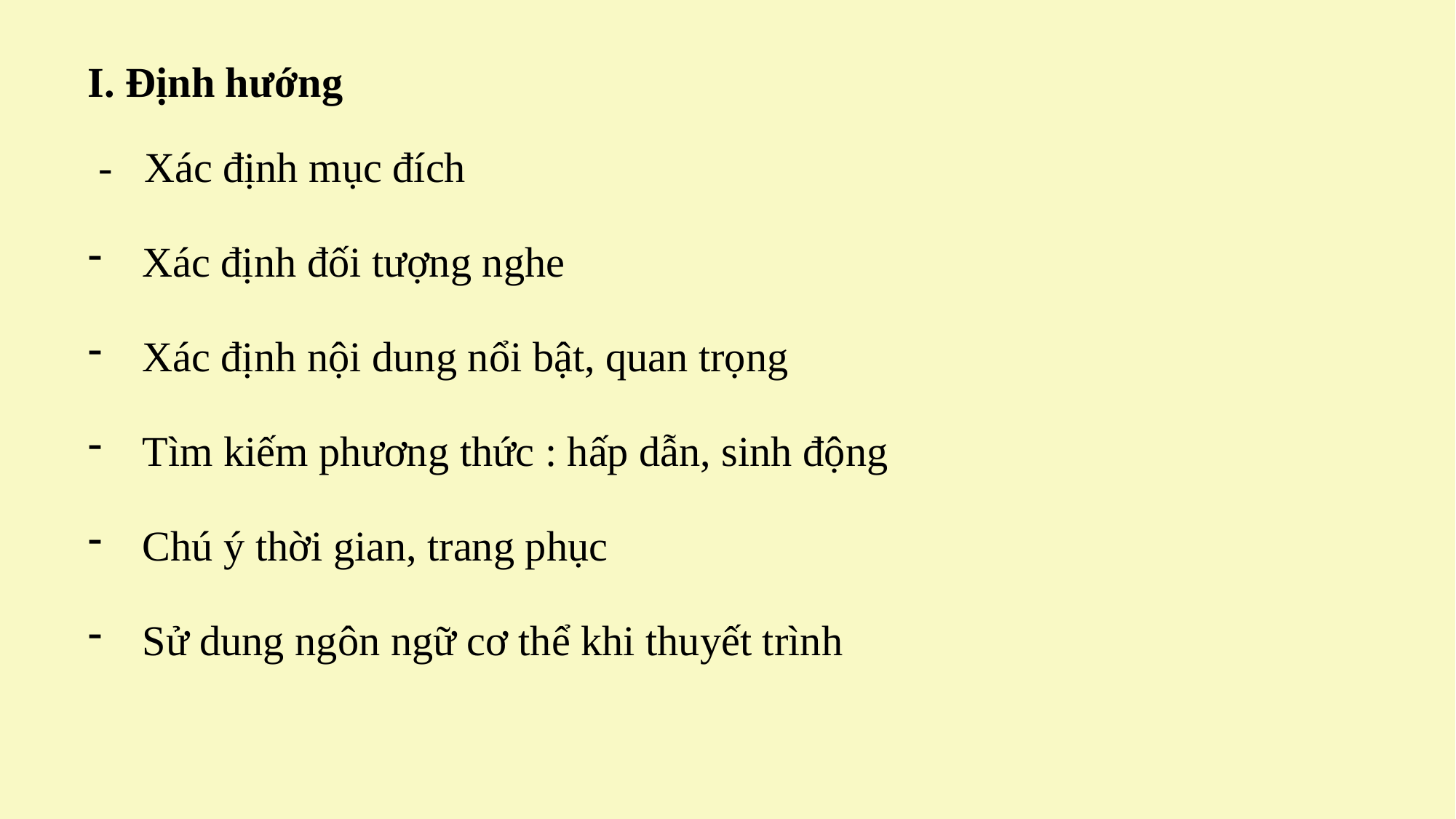

I. Định hướng
 -   Xác định mục đích
Xác định đối tượng nghe
Xác định nội dung nổi bật, quan trọng
Tìm kiếm phương thức : hấp dẫn, sinh động
Chú ý thời gian, trang phục
Sử dung ngôn ngữ cơ thể khi thuyết trình